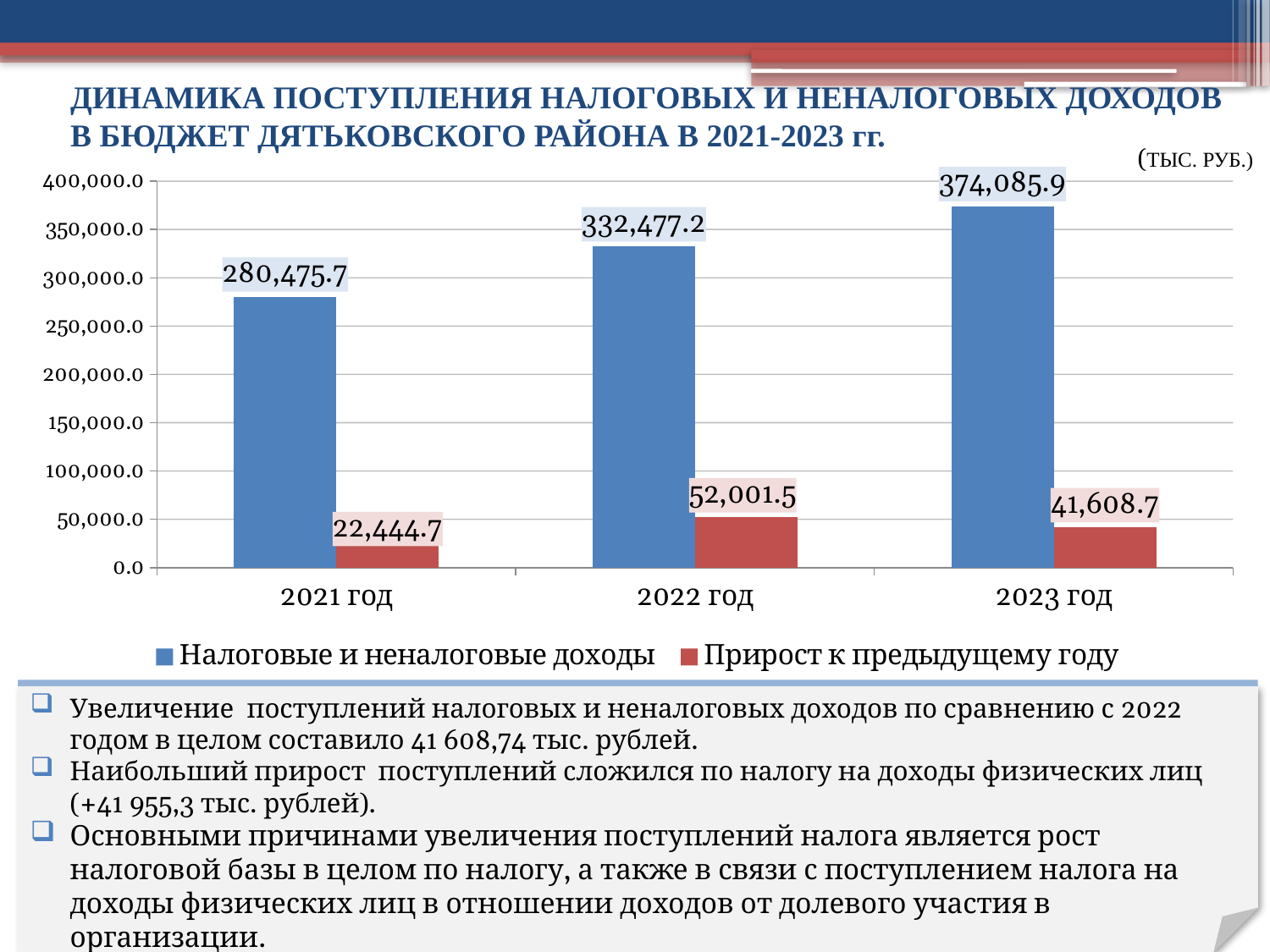

# ДИНАМИКА ПОСТУПЛЕНИЯ НАЛОГОВЫХ И НЕНАЛОГОВЫХ ДОХОДОВ В БЮДЖЕТ ДЯТЬКОВСКОГО РАЙОНА В 2021-2023 гг.
(ТЫС. РУБ.)

### Chart

| Category | Налоговые и неналоговые доходы  | Прирост к предыдущему году |
|---|---|---|
| 2021 год | 280475.7 | 22444.7 |
| 2022 год | 332477.2 | 52001.5 |
| 2023 год | 374085.94 | 41608.74 |
Увеличение  поступлений налоговых и неналоговых доходов по сравнению с 2022 годом в целом составило 41 608,74 тыс. рублей.
Наибольший прирост  поступлений сложился по налогу на доходы физических лиц (+41 955,3 тыс. рублей).
Основными причинами увеличения поступлений налога является рост  налоговой базы в целом по налогу, а также в связи с поступлением налога на доходы физических лиц в отношении доходов от долевого участия в организации.